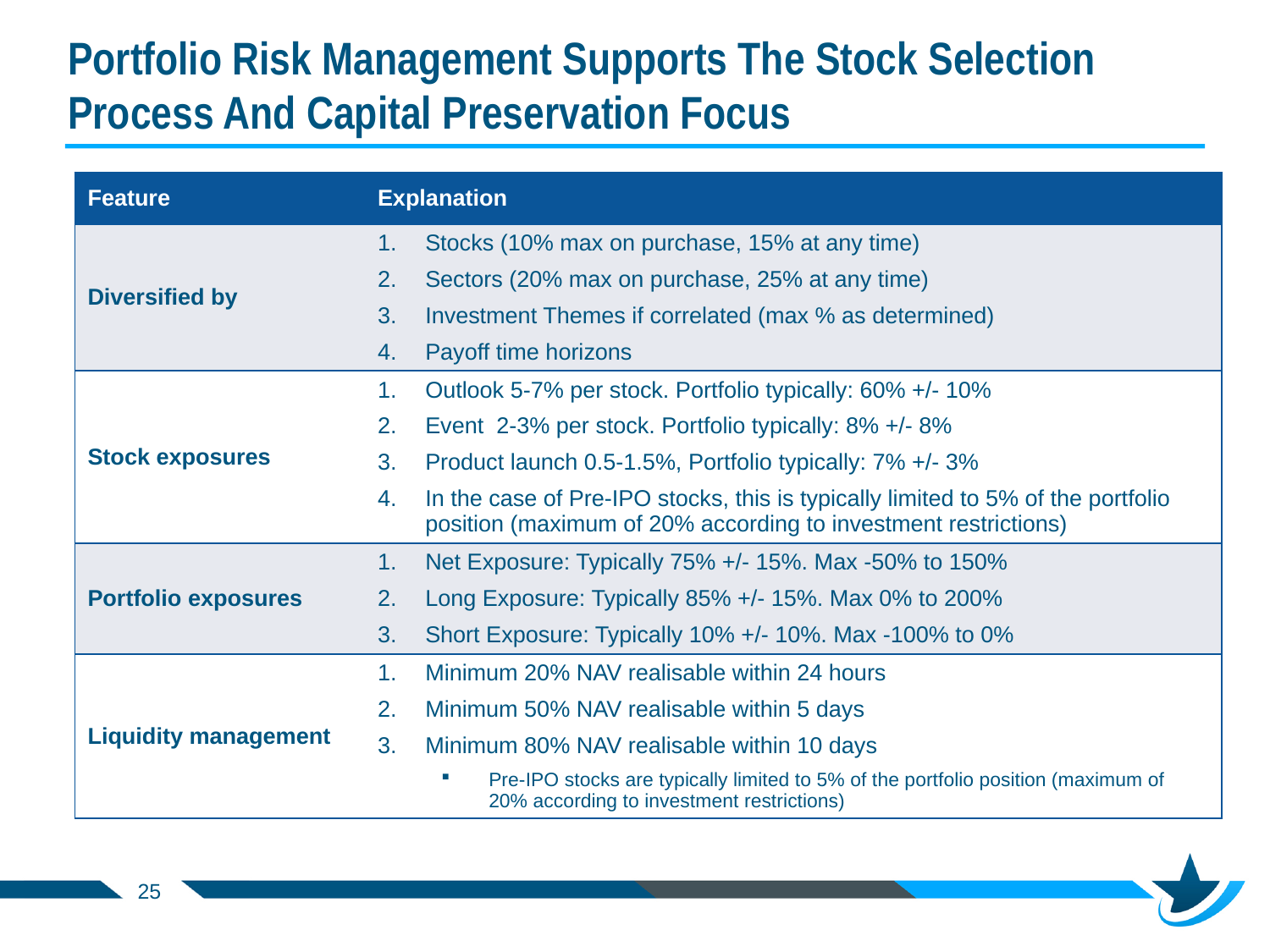

# Portfolio Risk Management Supports The Stock Selection Process And Capital Preservation Focus
| Feature | Explanation |
| --- | --- |
| Diversified by | Stocks (10% max on purchase, 15% at any time) Sectors (20% max on purchase, 25% at any time) Investment Themes if correlated (max % as determined) Payoff time horizons |
| Stock exposures | Outlook 5-7% per stock. Portfolio typically: 60% +/- 10% Event 2-3% per stock. Portfolio typically: 8% +/- 8% Product launch 0.5-1.5%, Portfolio typically: 7% +/- 3% In the case of Pre-IPO stocks, this is typically limited to 5% of the portfolio position (maximum of 20% according to investment restrictions) |
| Portfolio exposures | Net Exposure: Typically 75% +/- 15%. Max -50% to 150% Long Exposure: Typically 85% +/- 15%. Max 0% to 200% Short Exposure: Typically 10% +/- 10%. Max -100% to 0% |
| Liquidity management | Minimum 20% NAV realisable within 24 hours Minimum 50% NAV realisable within 5 days Minimum 80% NAV realisable within 10 days Pre-IPO stocks are typically limited to 5% of the portfolio position (maximum of 20% according to investment restrictions) |
25